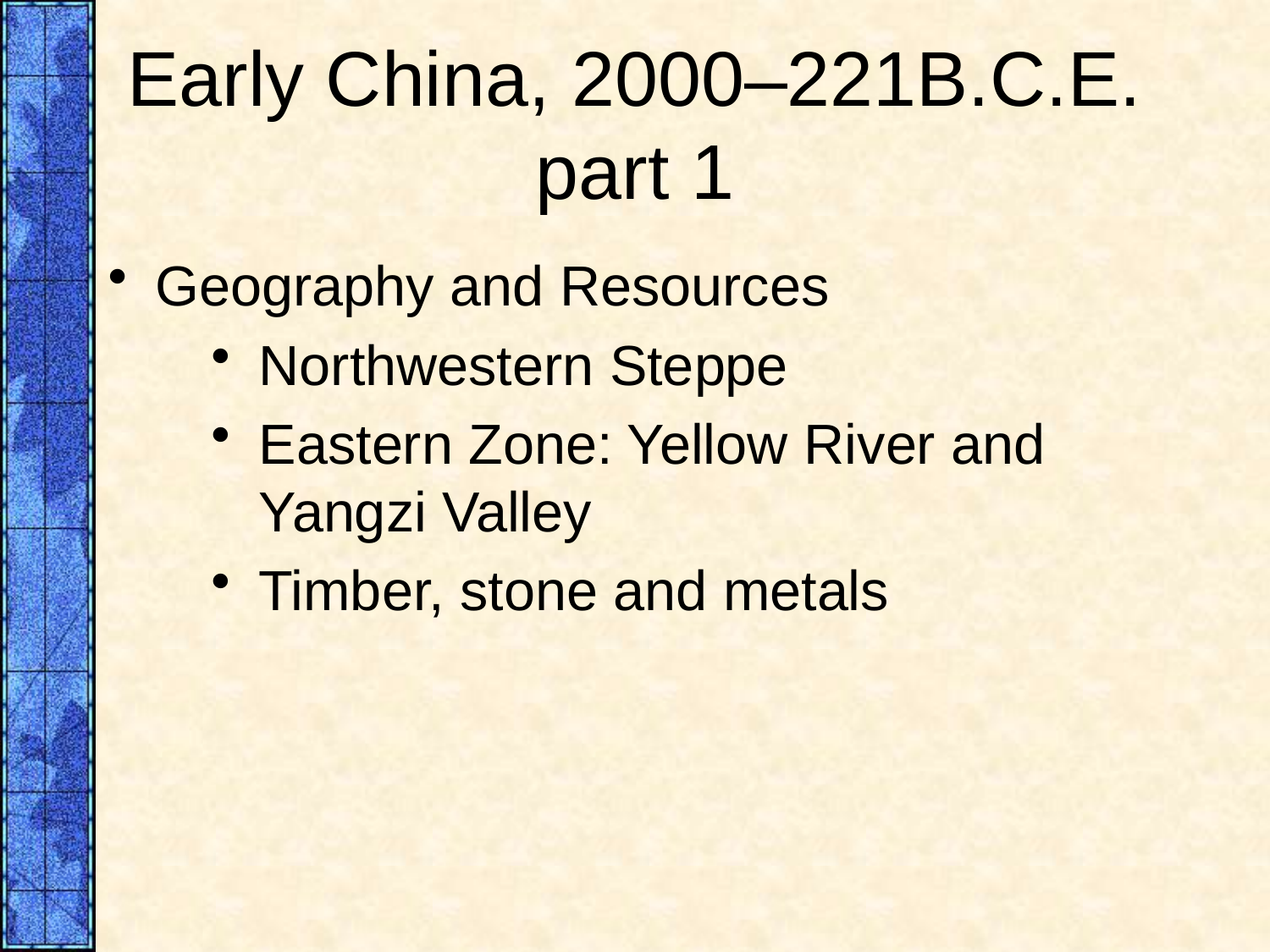

# Early China, 2000–221B.C.E. part 1
Geography and Resources
Northwestern Steppe
Eastern Zone: Yellow River and Yangzi Valley
Timber, stone and metals